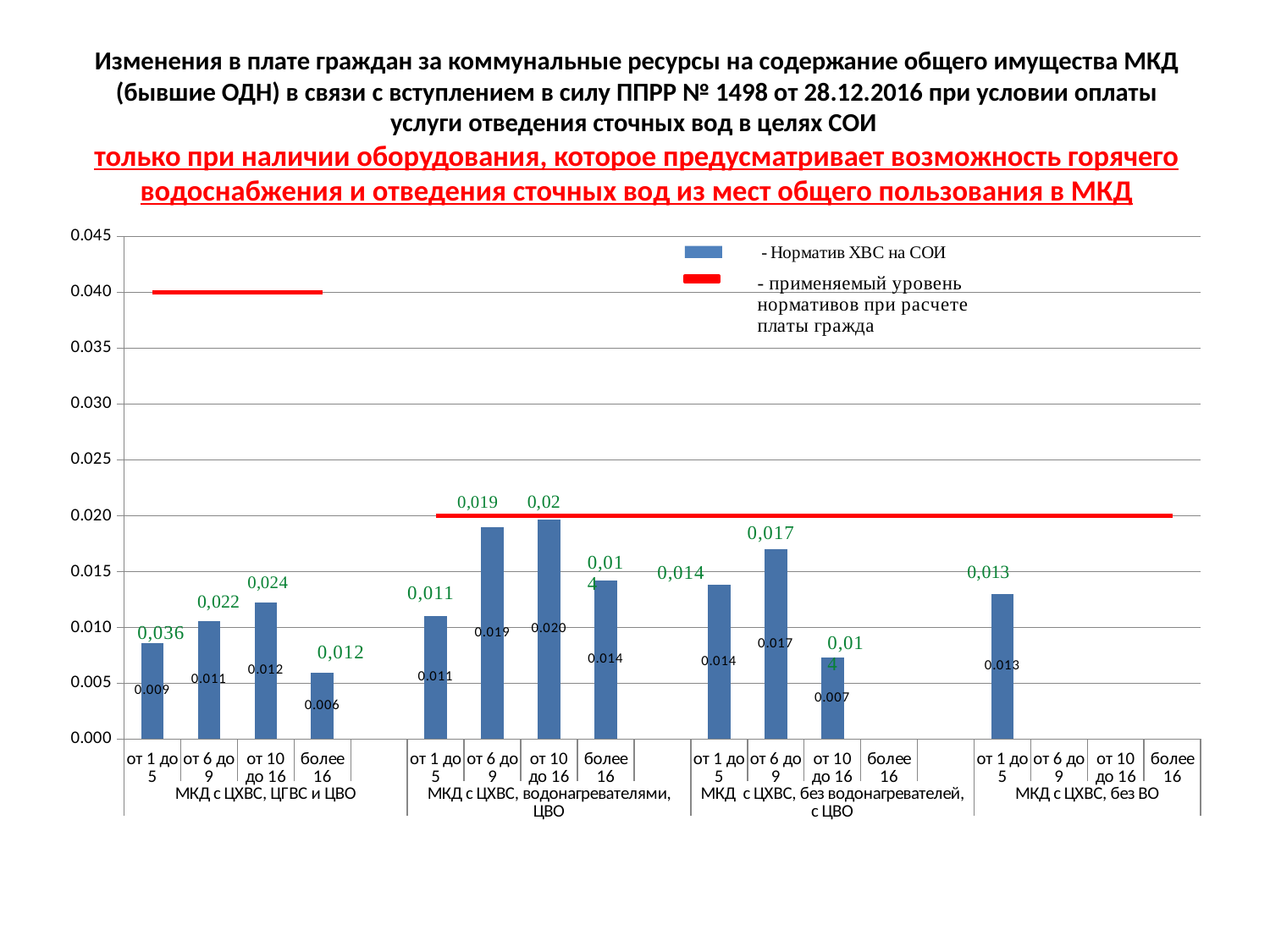

# Изменения в плате граждан за коммунальные ресурсы на содержание общего имущества МКД (бывшие ОДН) в связи с вступлением в силу ППРР № 1498 от 28.12.2016 при условии оплаты услуги отведения сточных вод в целях СОИ только при наличии оборудования, которое предусматривает возможность горячего водоснабжения и отведения сточных вод из мест общего пользования в МКД

### Chart

| Category |  |  |  |  |
|---|---|---|---|---|
| от 1 до 5 | 0.00858516766428164 | None | None | 0.04 |
| от 6 до 9 | 0.010524717549936388 | None | None | 0.04 |
| от 10 до 16 | 0.0122243205501582 | None | None | 0.04 |
| более 16 | 0.00596717722984005 | None | None | 0.04 |
|  | None | None | None | None |
| от 1 до 5 | 0.011 | None | None | 0.02 |
| от 6 до 9 | 0.019 | None | None | 0.02 |
| от 10 до 16 | 0.019664993905344645 | None | None | 0.02 |
| более 16 | 0.014183535705367761 | None | None | 0.02 |
|  | None | None | None | 0.02 |
| от 1 до 5 | 0.013803155281988165 | None | None | 0.02 |
| от 6 до 9 | 0.017 | None | None | 0.02 |
| от 10 до 16 | 0.007273124385715846 | None | None | 0.02 |
| более 16 | None | None | None | 0.02 |
|  | None | None | None | 0.02 |
| от 1 до 5 | 0.013 | None | None | 0.02 |
| от 6 до 9 | None | None | None | 0.02 |
| от 10 до 16 | None | None | None | 0.02 |
| более 16 | None | None | None | 0.02 |